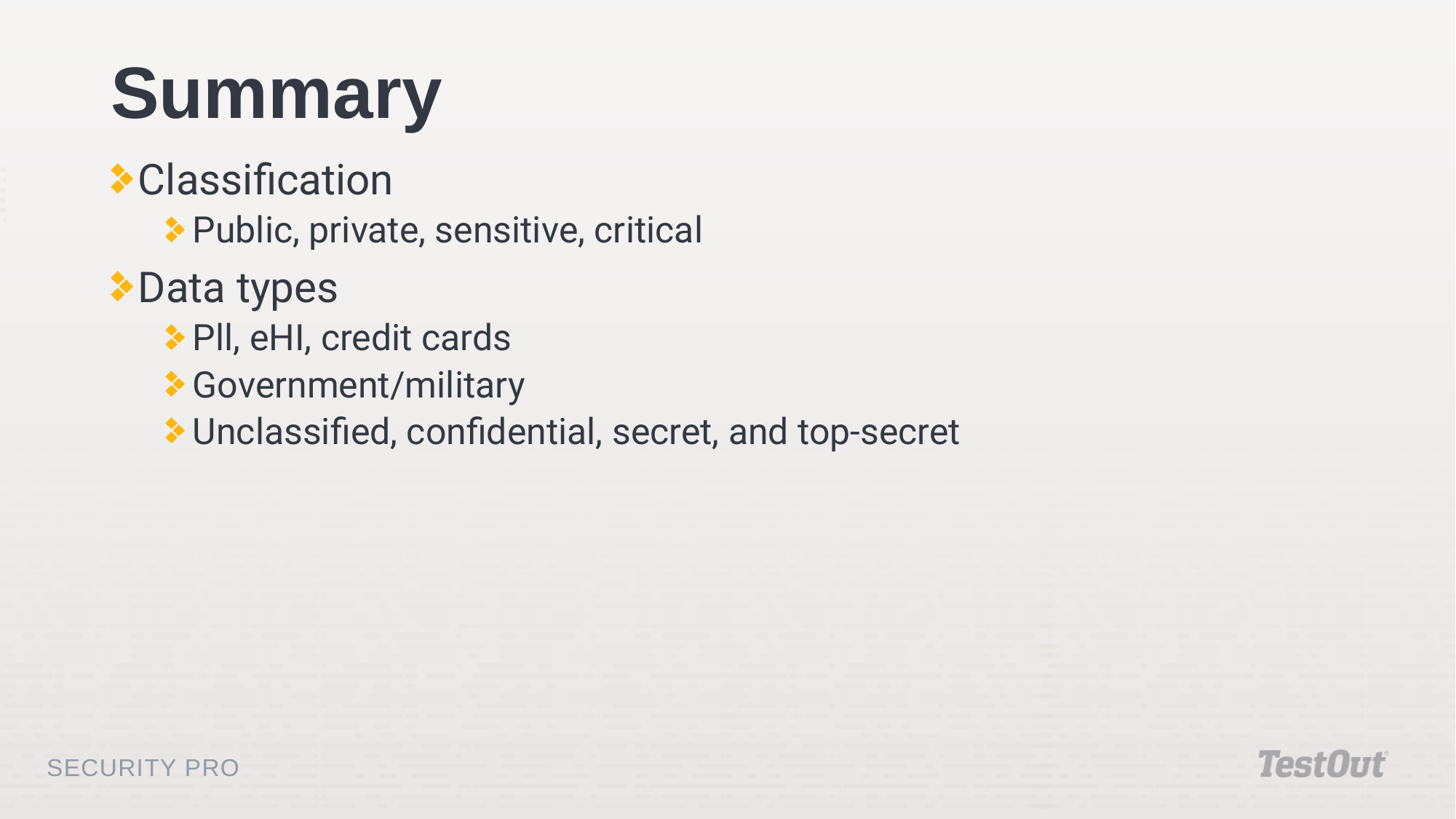

# Summary
Classification
Public, private, sensitive, critical
Data types
Pll, eHI, credit cards
Government/military
Unclassified, confidential, secret, and top-secret
Security Pro